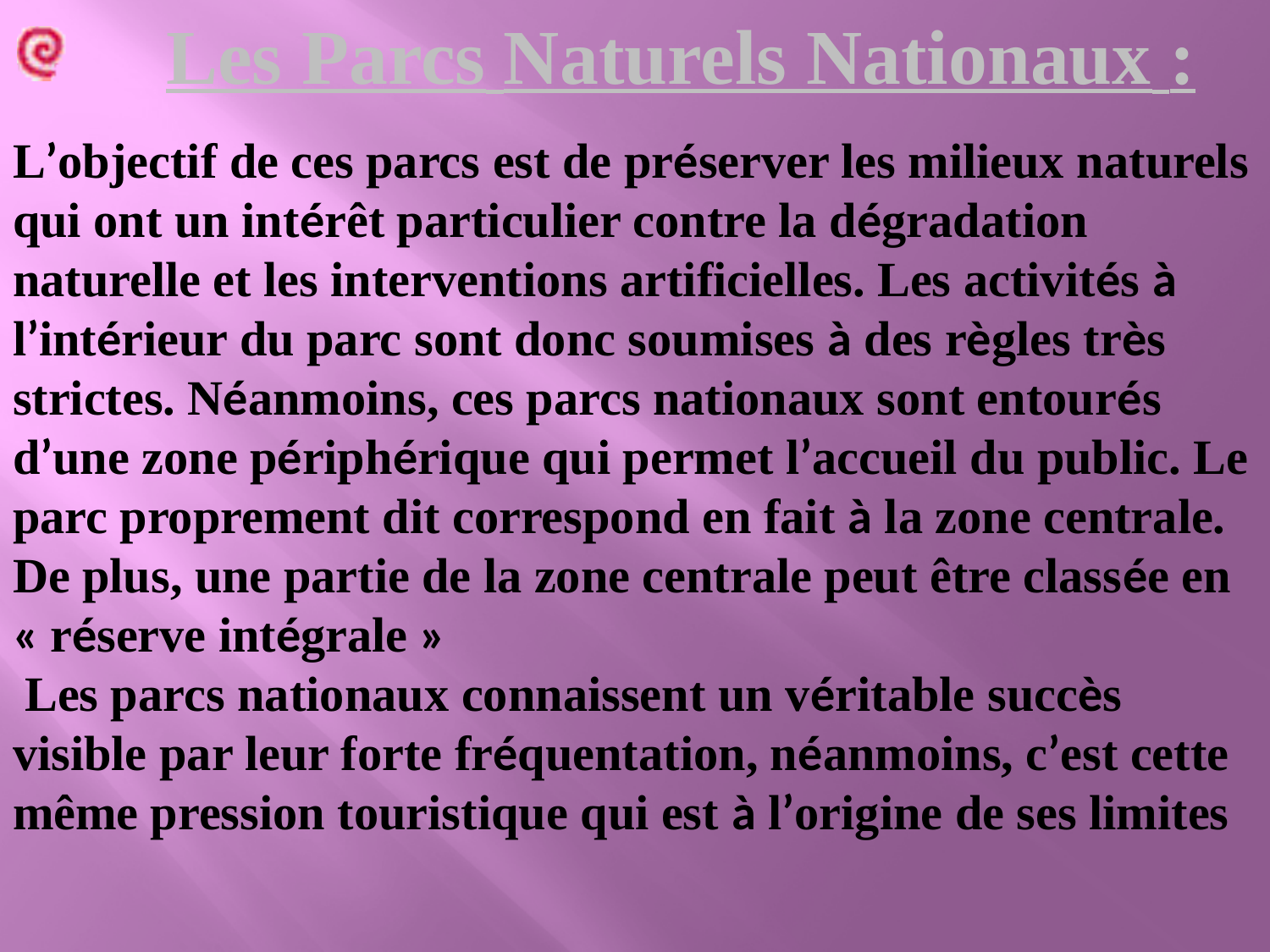

Les Parcs Naturels Nationaux :
L’objectif de ces parcs est de préserver les milieux naturels qui ont un intérêt particulier contre la dégradation naturelle et les interventions artificielles. Les activités à l’intérieur du parc sont donc soumises à des règles très strictes. Néanmoins, ces parcs nationaux sont entourés d’une zone périphérique qui permet l’accueil du public. Le parc proprement dit correspond en fait à la zone centrale. De plus, une partie de la zone centrale peut être classée en « réserve intégrale »
 Les parcs nationaux connaissent un véritable succès visible par leur forte fréquentation, néanmoins, c’est cette même pression touristique qui est à l’origine de ses limites